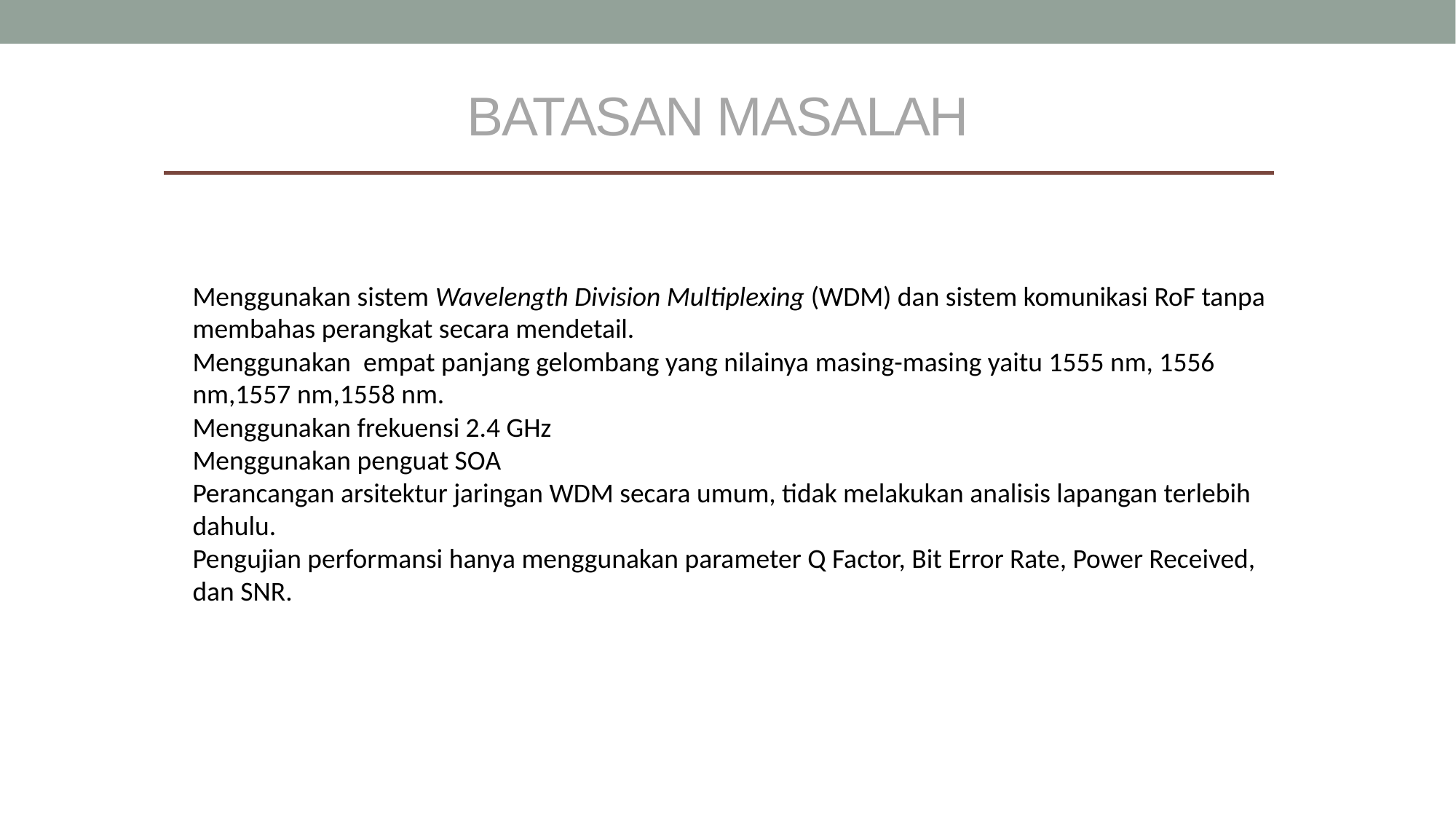

# BATASAN MASALAH
Menggunakan sistem Wavelength Division Multiplexing (WDM) dan sistem komunikasi RoF tanpa membahas perangkat secara mendetail.
Menggunakan  empat panjang gelombang yang nilainya masing-masing yaitu 1555 nm, 1556 nm,1557 nm,1558 nm.
Menggunakan frekuensi 2.4 GHz
Menggunakan penguat SOA
Perancangan arsitektur jaringan WDM secara umum, tidak melakukan analisis lapangan terlebih dahulu.
Pengujian performansi hanya menggunakan parameter Q Factor, Bit Error Rate, Power Received, dan SNR.